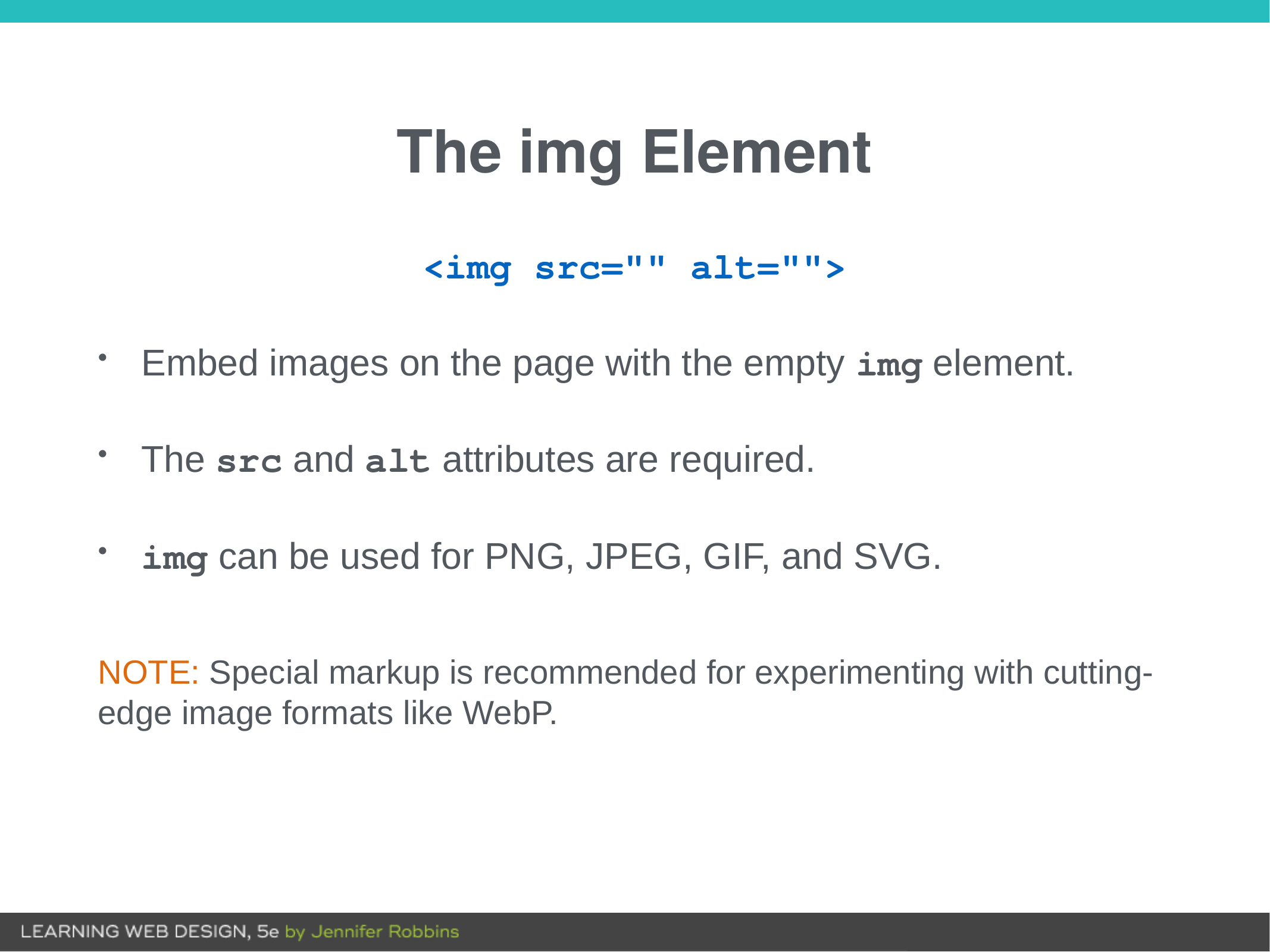

# The img Element
<img src="" alt="">
Embed images on the page with the empty img element.
The src and alt attributes are required.
img can be used for PNG, JPEG, GIF, and SVG.
NOTE: Special markup is recommended for experimenting with cutting-edge image formats like WebP.